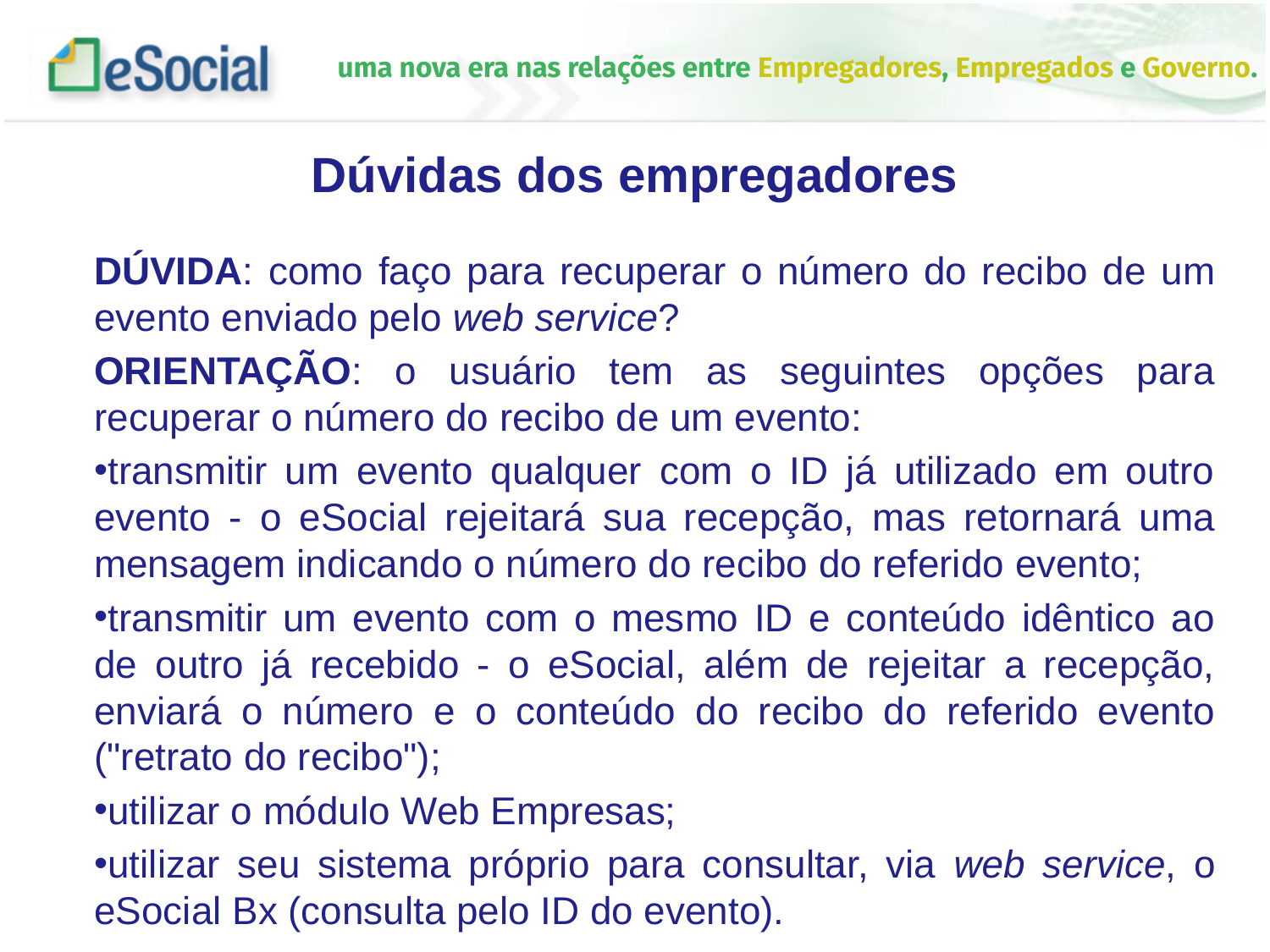

Dúvidas dos empregadores
DÚVIDA: como faço para recuperar o número do recibo de um evento enviado pelo web service?
ORIENTAÇÃO: o usuário tem as seguintes opções para recuperar o número do recibo de um evento:
transmitir um evento qualquer com o ID já utilizado em outro evento - o eSocial rejeitará sua recepção, mas retornará uma mensagem indicando o número do recibo do referido evento;
transmitir um evento com o mesmo ID e conteúdo idêntico ao de outro já recebido - o eSocial, além de rejeitar a recepção, enviará o número e o conteúdo do recibo do referido evento ("retrato do recibo");
utilizar o módulo Web Empresas;
utilizar seu sistema próprio para consultar, via web service, o eSocial Bx (consulta pelo ID do evento).